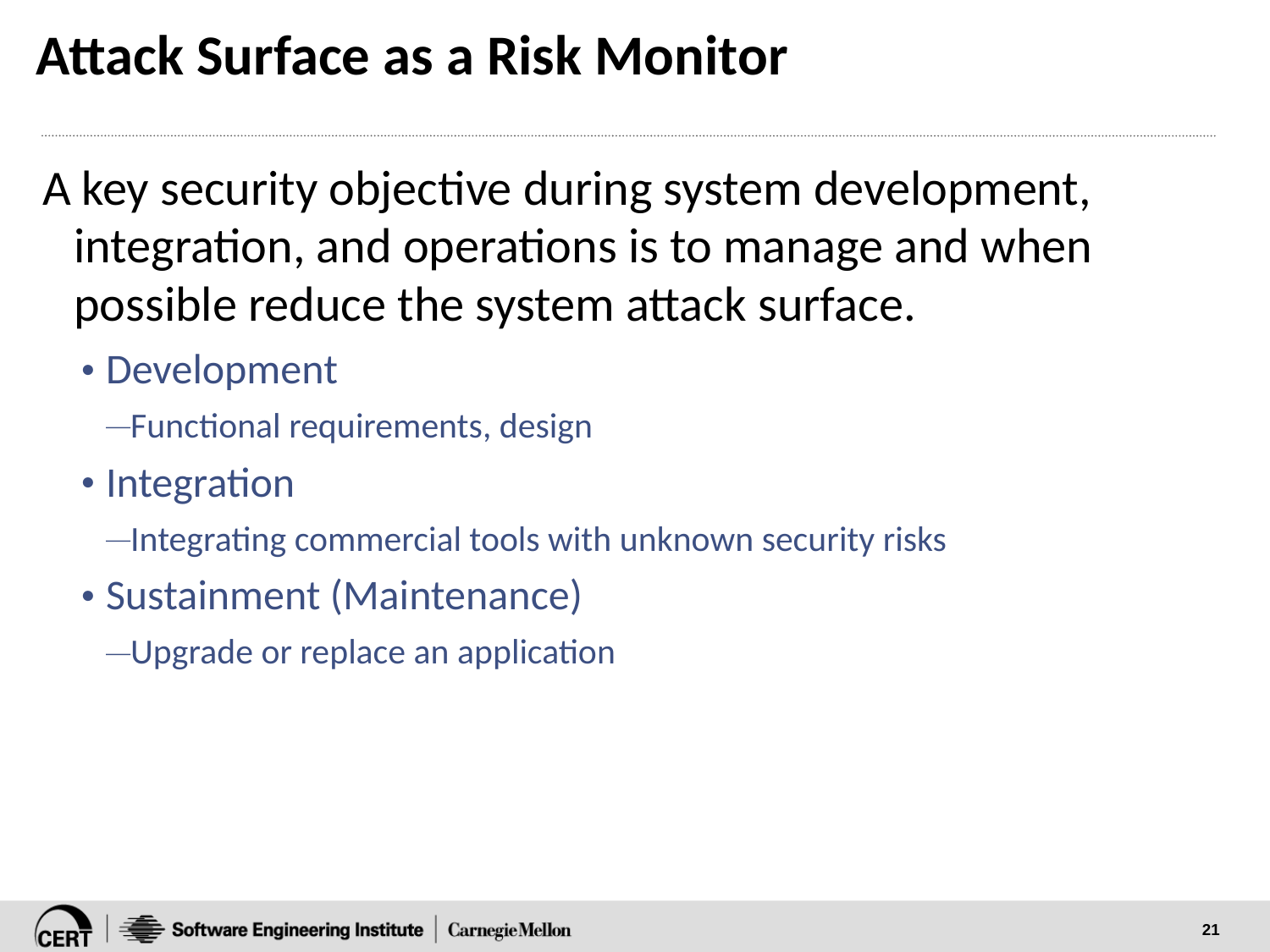

# Attack Surface as a Risk Monitor
A key security objective during system development, integration, and operations is to manage and when possible reduce the system attack surface.
Development
Functional requirements, design
Integration
Integrating commercial tools with unknown security risks
Sustainment (Maintenance)
Upgrade or replace an application